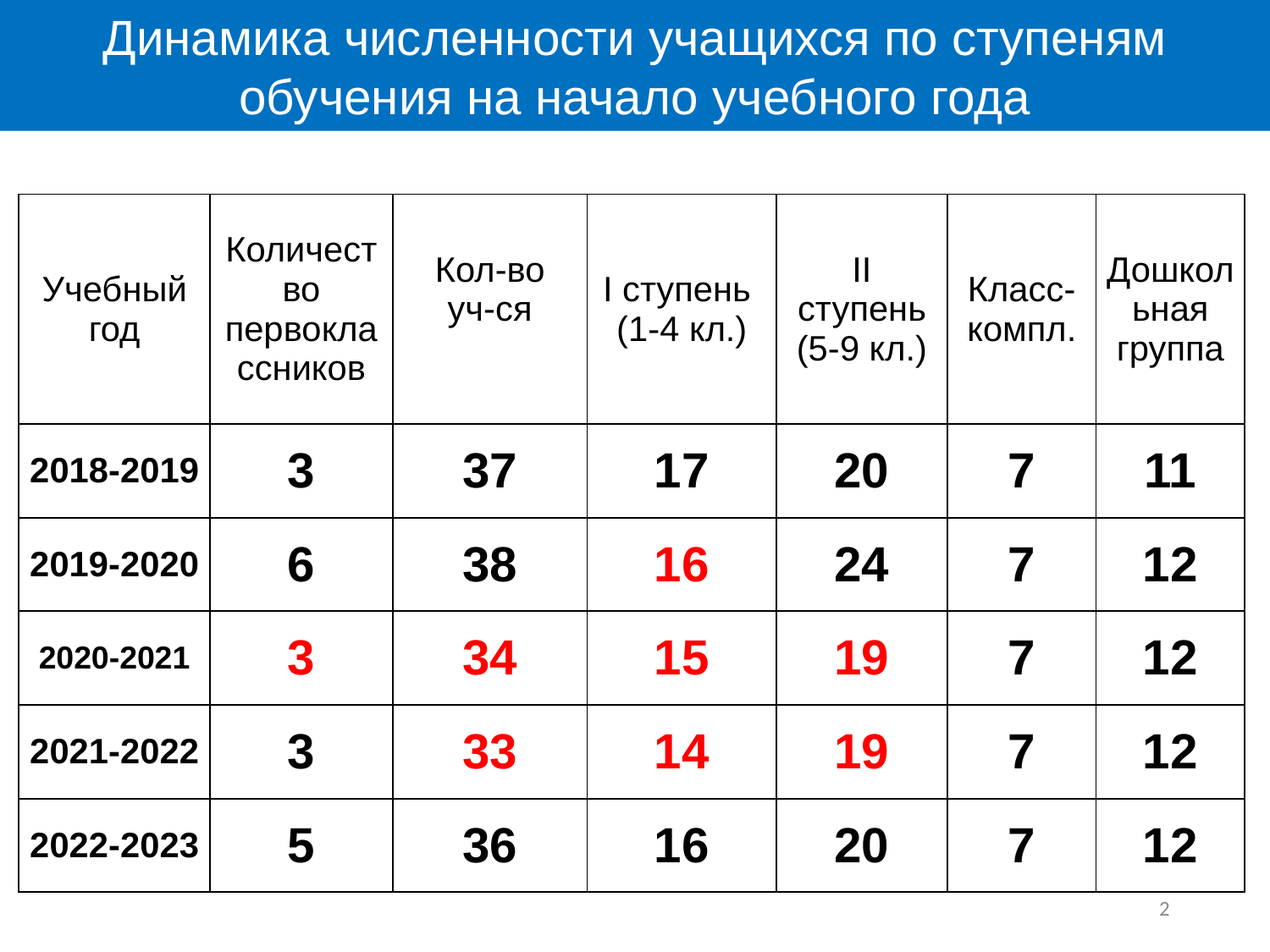

Динамика численности учащихся по ступеням обучения на начало учебного года
| Учебный год | Количество первоклассников | Кол-во уч-ся | I ступень (1-4 кл.) | II ступень (5-9 кл.) | Класс-компл. | Дошкольная группа |
| --- | --- | --- | --- | --- | --- | --- |
| 2018-2019 | 3 | 37 | 17 | 20 | 7 | 11 |
| 2019-2020 | 6 | 38 | 16 | 24 | 7 | 12 |
| 2020-2021 | 3 | 34 | 15 | 19 | 7 | 12 |
| 2021-2022 | 3 | 33 | 14 | 19 | 7 | 12 |
| 2022-2023 | 5 | 36 | 16 | 20 | 7 | 12 |
2